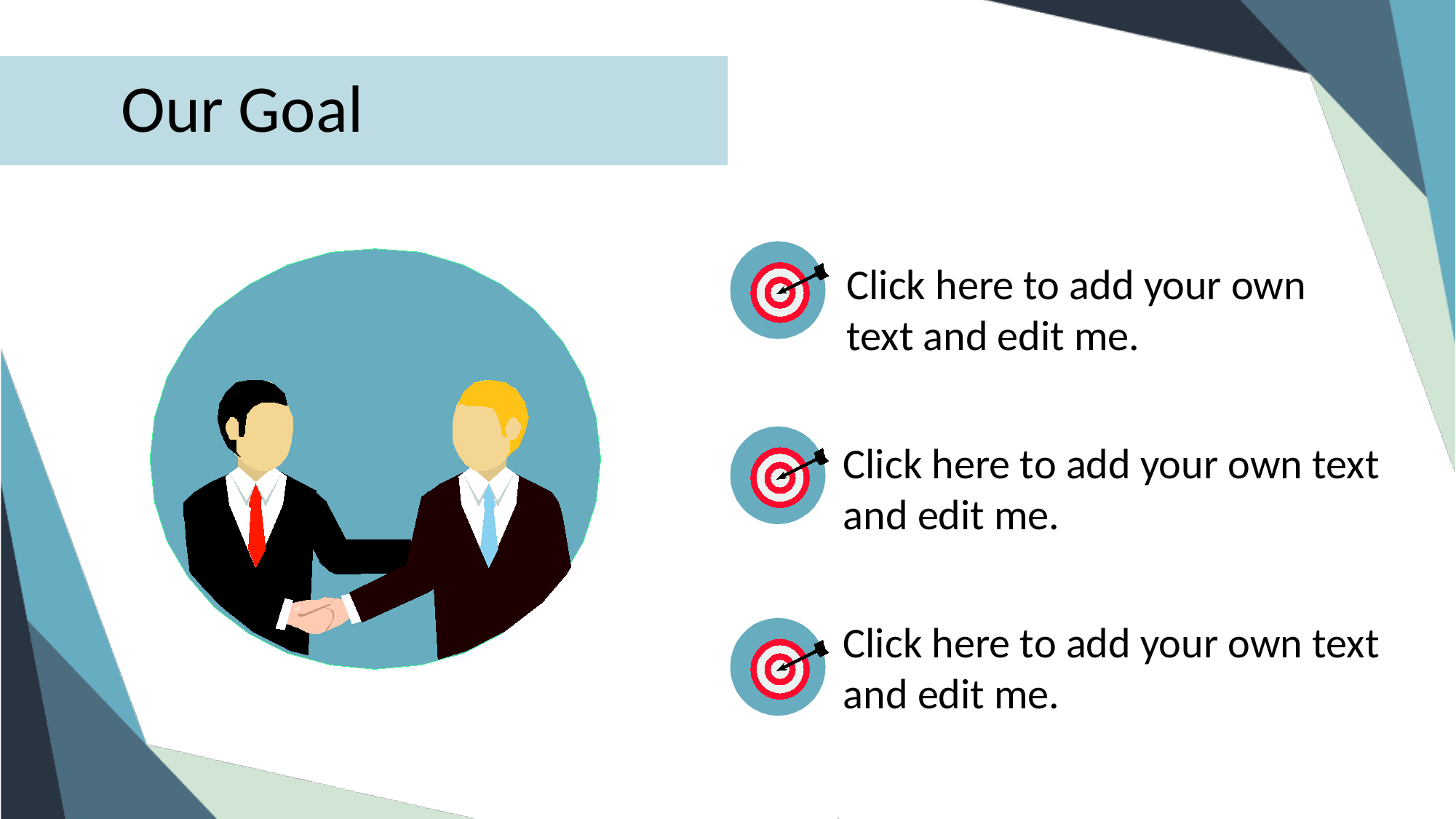

Our Goal

Click here to add your own text and edit me.

Click here to add your own text and edit me.
Click here to add your own text and edit me.